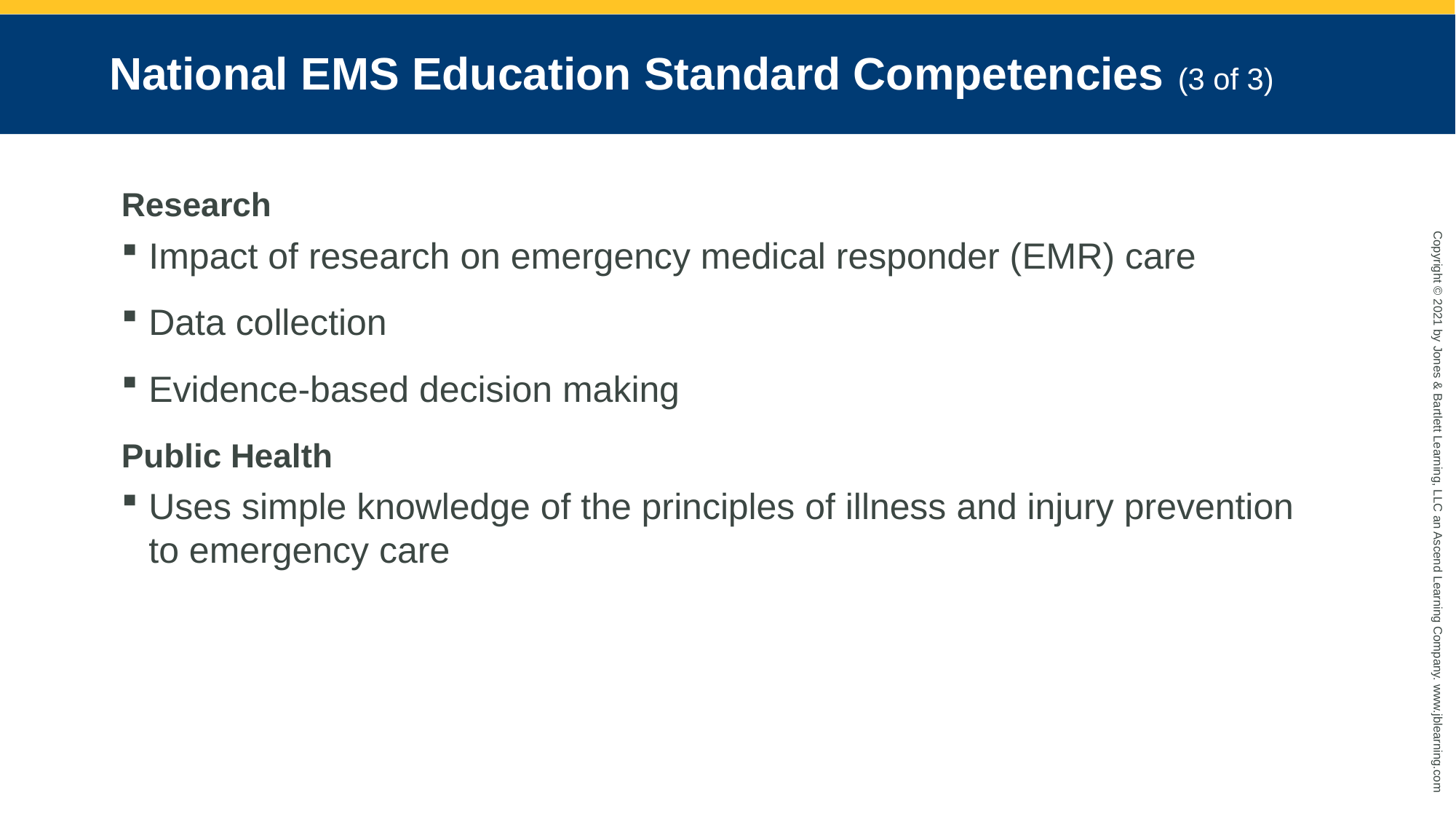

# National EMS Education Standard Competencies (3 of 3)
Research
Impact of research on emergency medical responder (EMR) care
Data collection
Evidence-based decision making
Public Health
Uses simple knowledge of the principles of illness and injury prevention to emergency care